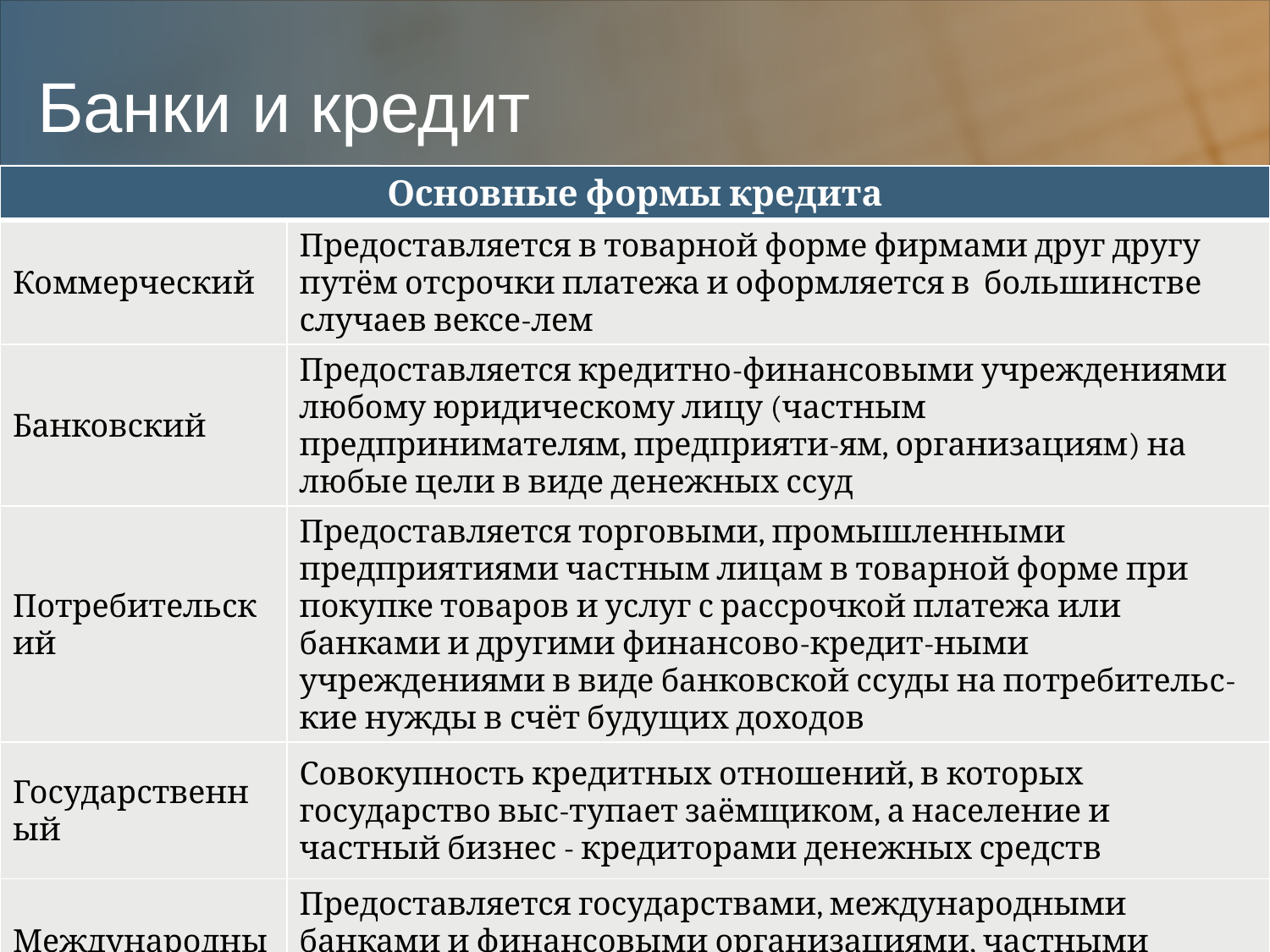

# Банки и кредит
| Основные формы кредита |  |
| --- | --- |
| Коммерческий | Предоставляется в товарной форме фирмами друг другу путём отсрочки платежа и оформляется в большинстве случаев вексе-лем |
| Банковский | Предоставляется кредитно-финансовыми учреждениями любому юридическому лицу (частным предпринимателям, предприяти-ям, организациям) на любые цели в виде денежных ссуд |
| Потребительский | Предоставляется торговыми, промышленными предприятиями частным лицам в товарной форме при покупке товаров и услуг с рассрочкой платежа или банками и другими финансово-кредит-ными учреждениями в виде банковской ссуды на потребительс-кие нужды в счёт будущих доходов |
| Государственный | Совокупность кредитных отношений, в которых государство выс-тупает заёмщиком, а население и частный бизнес - кредиторами денежных средств |
| Международный | Предоставляется государствами, международными банками и финансовыми организациями, частными банками и фирмами в процессе международного экономического сотрудничества |